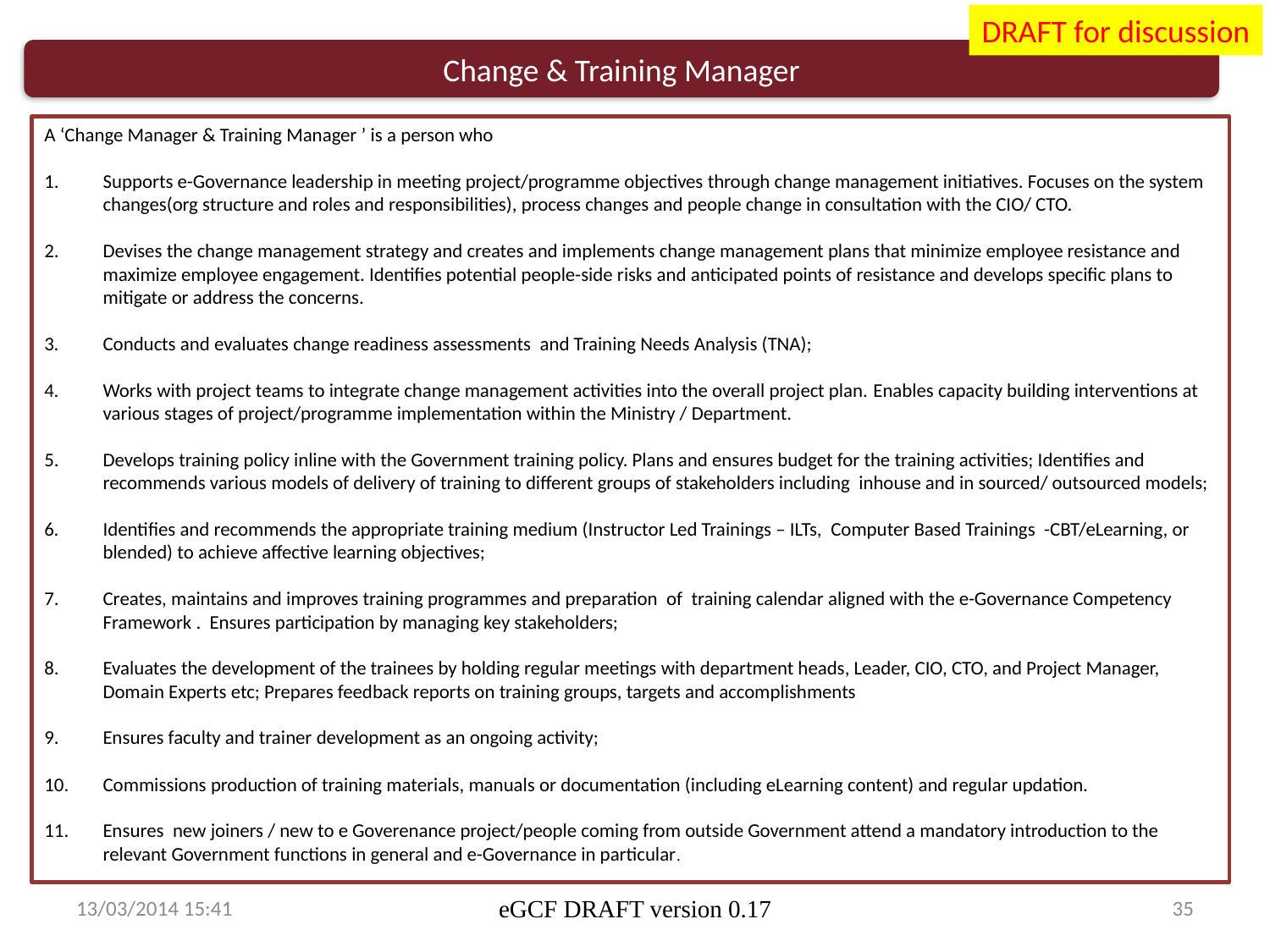

DRAFT for discussion
Change & Training Manager
A ‘Change Manager & Training Manager ’ is a person who

Supports e-Governance leadership in meeting project/programme objectives through change management initiatives. Focuses on the system changes(org structure and roles and responsibilities), process changes and people change in consultation with the CIO/ CTO.

Devises the change management strategy and creates and implements change management plans that minimize employee resistance and maximize employee engagement. Identifies potential people-side risks and anticipated points of resistance and develops specific plans to mitigate or address the concerns.

3.	Conducts and evaluates change readiness assessments  and Training Needs Analysis (TNA);

4.	Works with project teams to integrate change management activities into the overall project plan. Enables capacity building interventions at various stages of project/programme implementation within the Ministry / Department.

Develops training policy inline with the Government training policy. Plans and ensures budget for the training activities; Identifies and recommends various models of delivery of training to different groups of stakeholders including  inhouse and in sourced/ outsourced models;

6.	Identifies and recommends the appropriate training medium (Instructor Led Trainings – ILTs,  Computer Based Trainings  -CBT/eLearning, or blended) to achieve affective learning objectives;

Creates, maintains and improves training programmes and preparation  of  training calendar aligned with the e-Governance Competency Framework .  Ensures participation by managing key stakeholders;

Evaluates the development of the trainees by holding regular meetings with department heads, Leader, CIO, CTO, and Project Manager, Domain Experts etc; Prepares feedback reports on training groups, targets and accomplishments

Ensures faculty and trainer development as an ongoing activity;

Commissions production of training materials, manuals or documentation (including eLearning content) and regular updation.

Ensures  new joiners / new to e Goverenance project/people coming from outside Government attend a mandatory introduction to the relevant Government functions in general and e-Governance in particular.
13/03/2014 15:41
eGCF DRAFT version 0.17
35